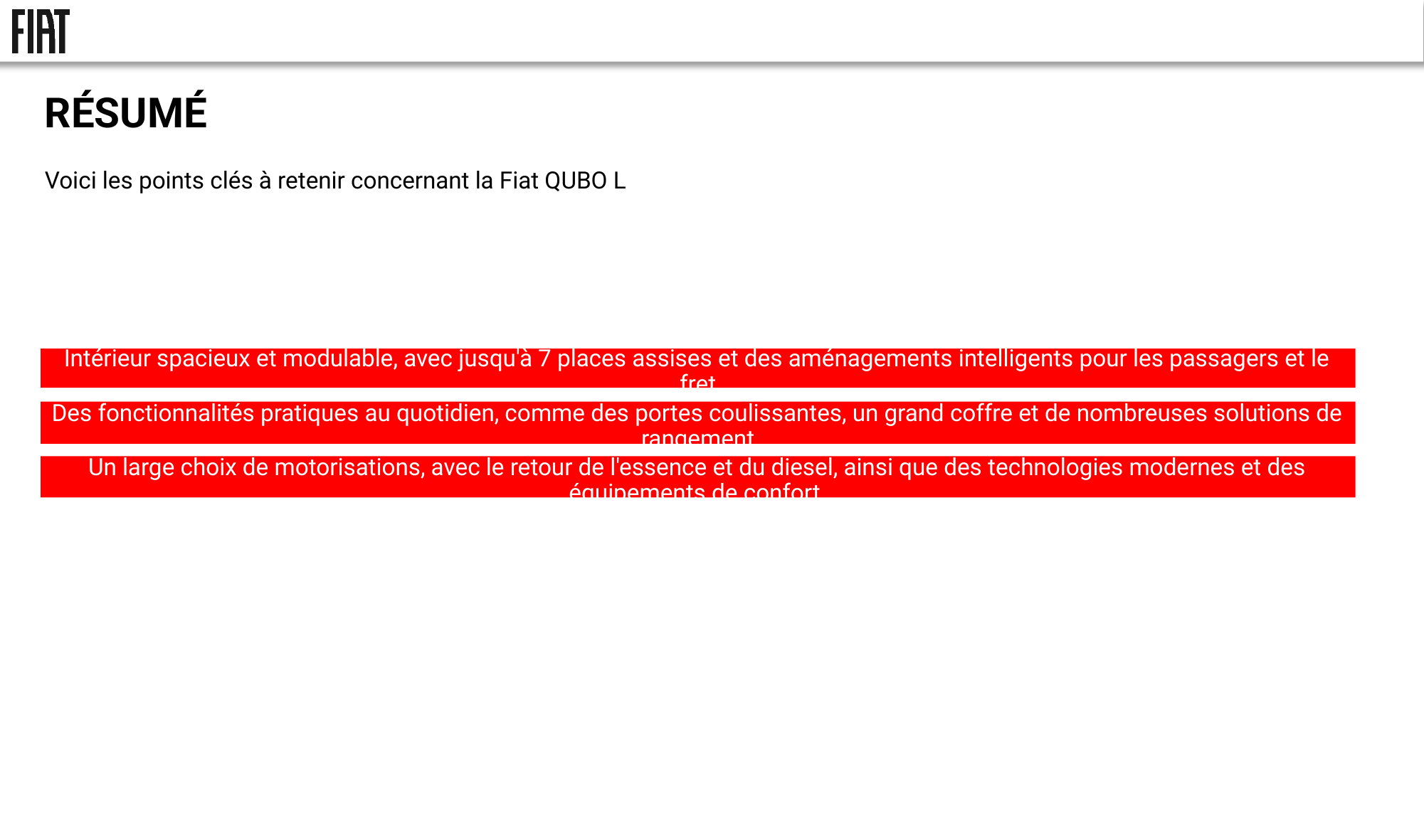

# RÉSUMÉ
Voici les points clés à retenir concernant la Fiat QUBO L
Intérieur spacieux et modulable, avec jusqu'à 7 places assises et des aménagements intelligents pour les passagers et le fret
Des fonctionnalités pratiques au quotidien, comme des portes coulissantes, un grand coffre et de nombreuses solutions de rangement
Un large choix de motorisations, avec le retour de l'essence et du diesel, ainsi que des technologies modernes et des équipements de confort.